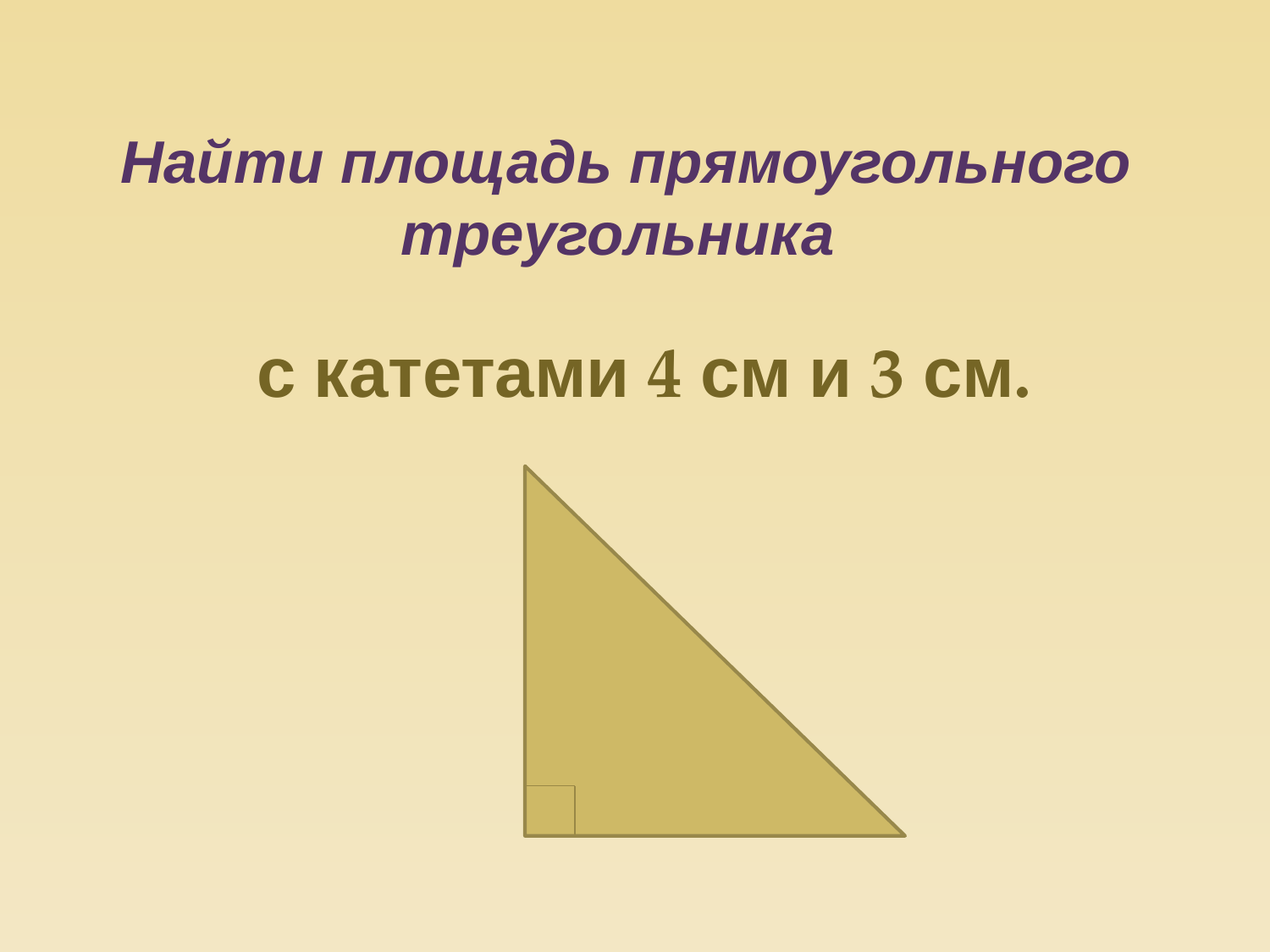

# Найти площадь прямоугольного треугольника

с катетами 4 см и 3 см.